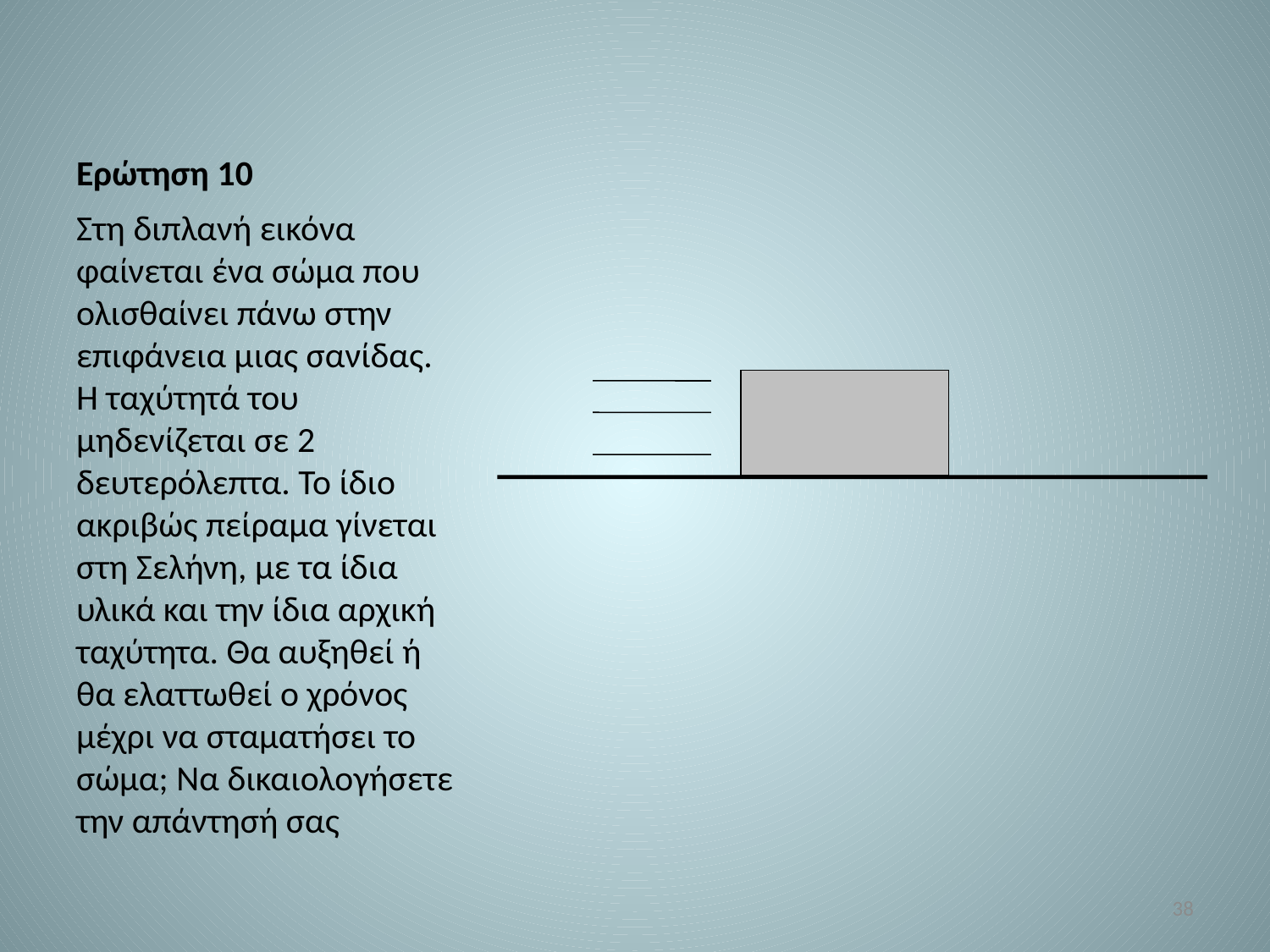

# Eρώτηση 10
Στη διπλανή εικόνα  φαίνεται ένα σώμα που ολισθαίνει πάνω στην επιφάνεια μιας σανίδας.  Η ταχύτητά του  μηδενίζεται σε 2 δευτερόλεπτα. Το ίδιο ακριβώς πείραμα γίνεται στη Σελήνη, με τα ίδια υλικά και την ίδια αρχική ταχύτητα. Θα αυξηθεί ή θα ελαττωθεί ο χρόνος μέχρι να σταματήσει το σώμα; Να δικαιολογήσετε την απάντησή σας

38